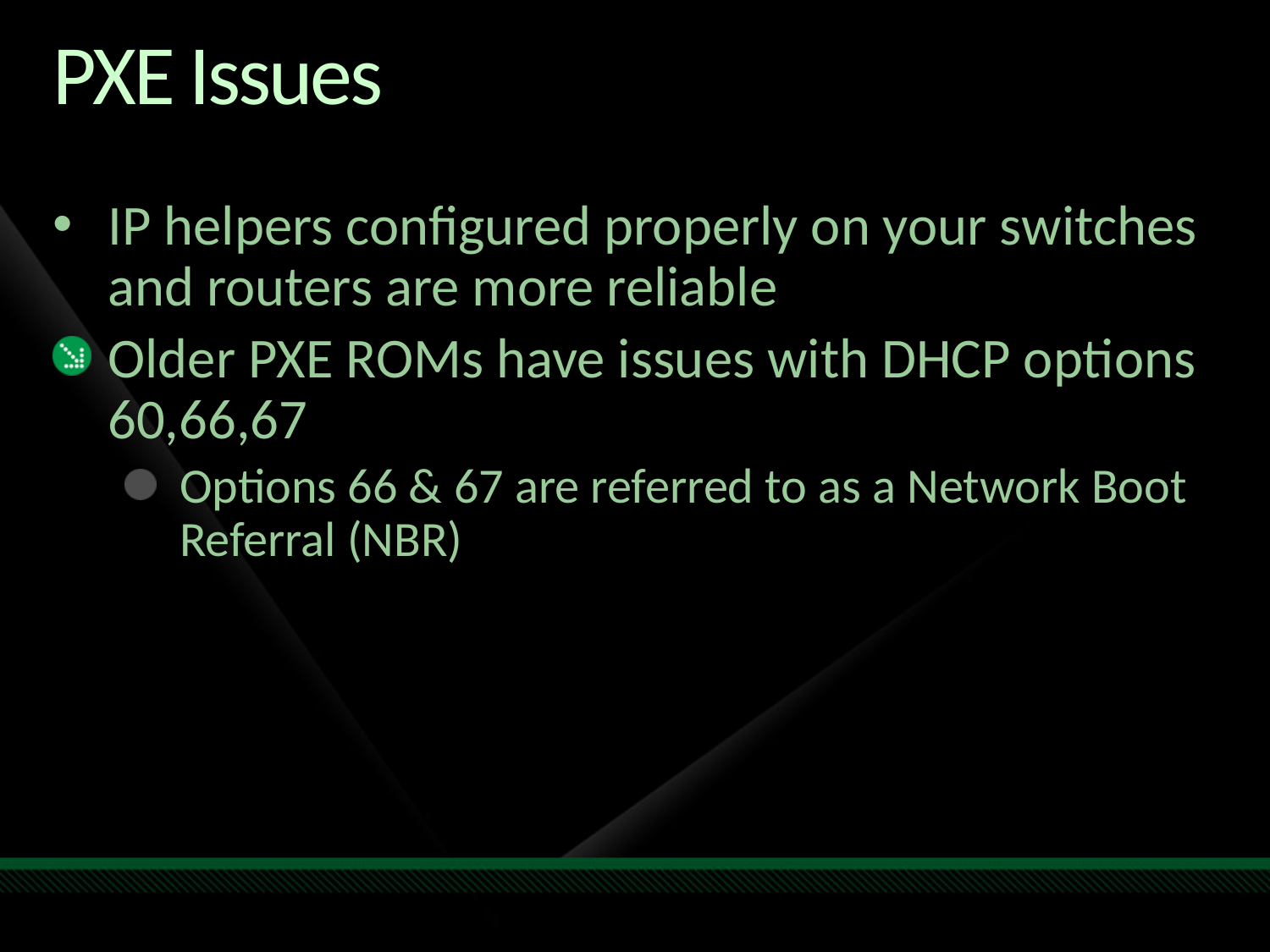

# PXE Issues
IP helpers configured properly on your switches and routers are more reliable
Older PXE ROMs have issues with DHCP options 60,66,67
Options 66 & 67 are referred to as a Network Boot Referral (NBR)